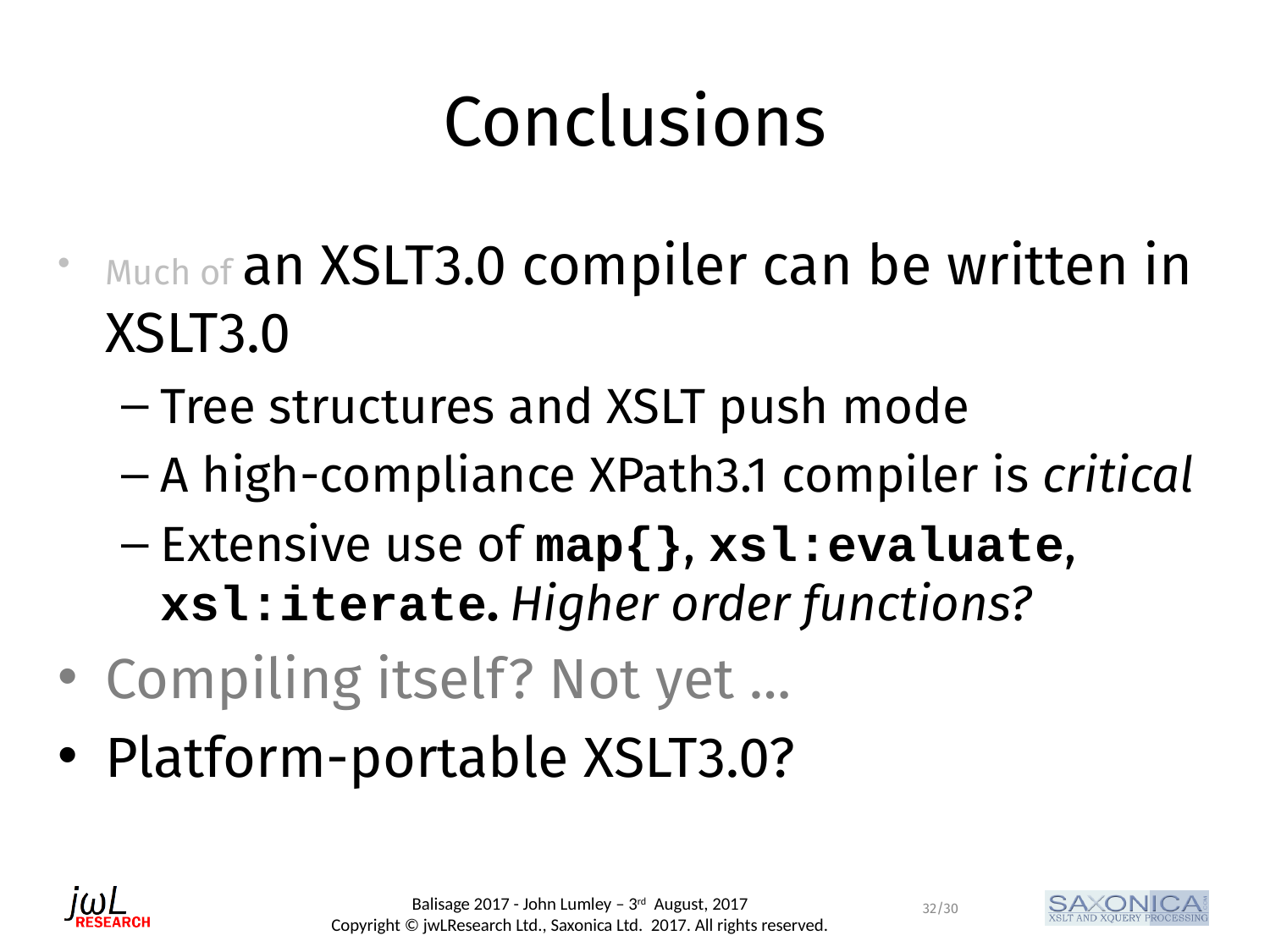

# Conclusions
Much of an XSLT3.0 compiler can be written in XSLT3.0
Tree structures and XSLT push mode
A high-compliance XPath3.1 compiler is critical
Extensive use of map{}, xsl:evaluate, xsl:iterate. Higher order functions?
Compiling itself? Not yet …
Platform-portable XSLT3.0?
32/30